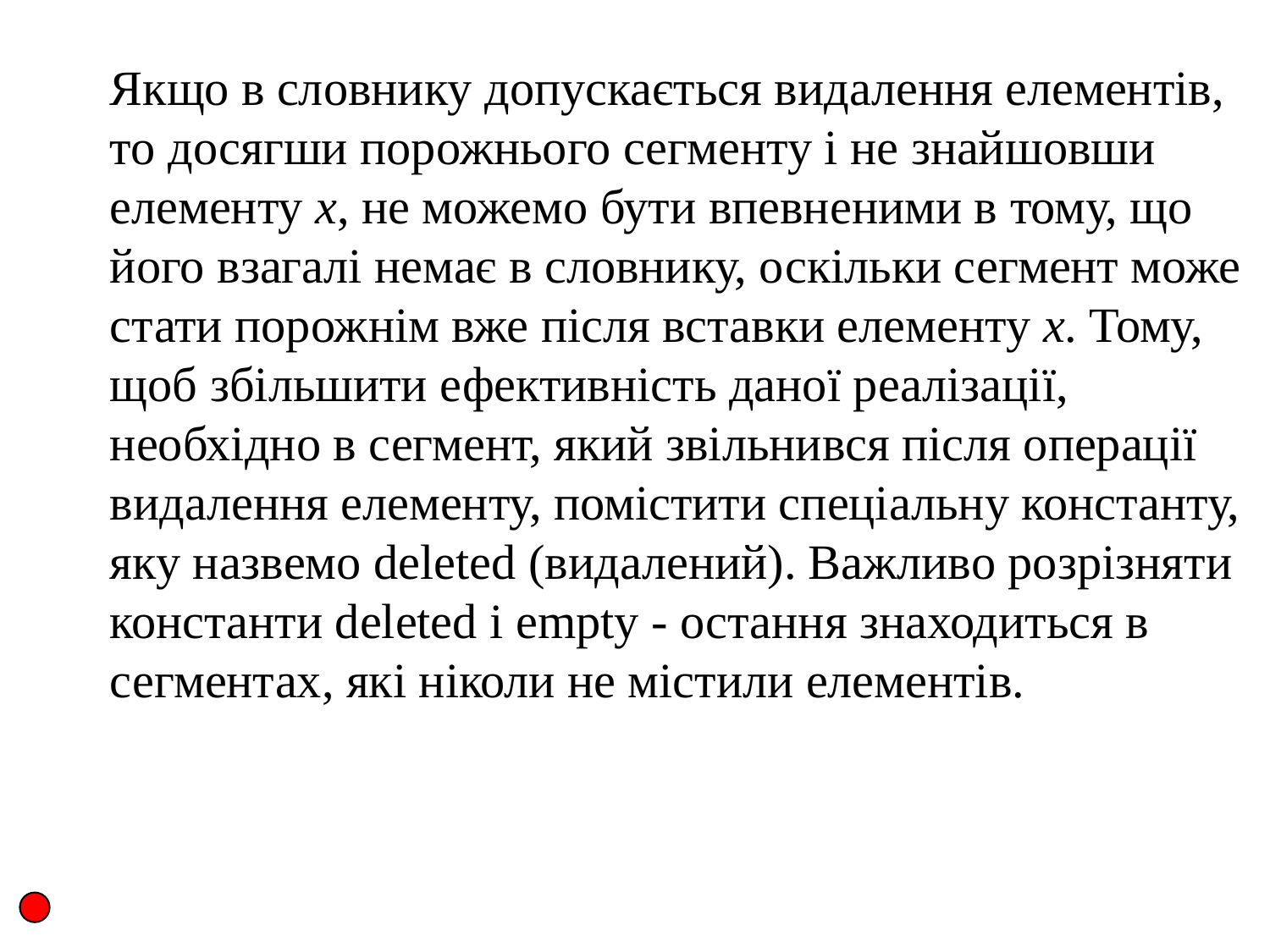

Якщо в словнику допускається видалення елементів, то досягши порожнього сегменту і не знайшовши елементу х, не можемо бути впевненими в тому, що його взагалі немає в словнику, оскільки сегмент може стати порожнім вже після вставки елементу х. Тому, щоб збільшити ефективність даної реалізації, необхідно в сегмент, який звільнився після операції видалення елементу, помістити спеціальну константу, яку назвемо deleted (видалений). Важливо розрізняти константи deleted і empty - остання знаходиться в сегментах, які ніколи не містили елементів.